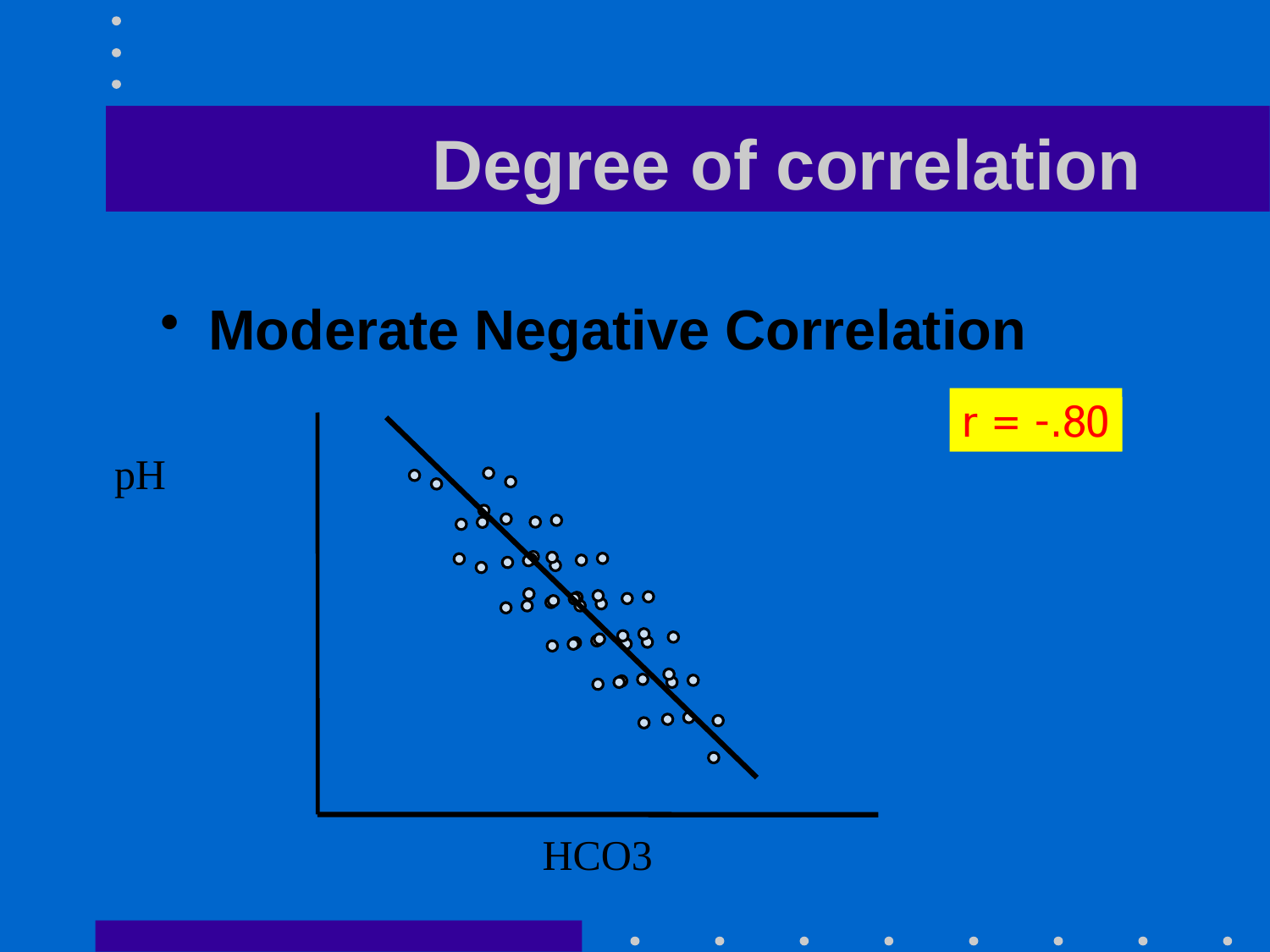

# Degree of correlation
Moderate Negative Correlation

r = -.80

pH

HCO3